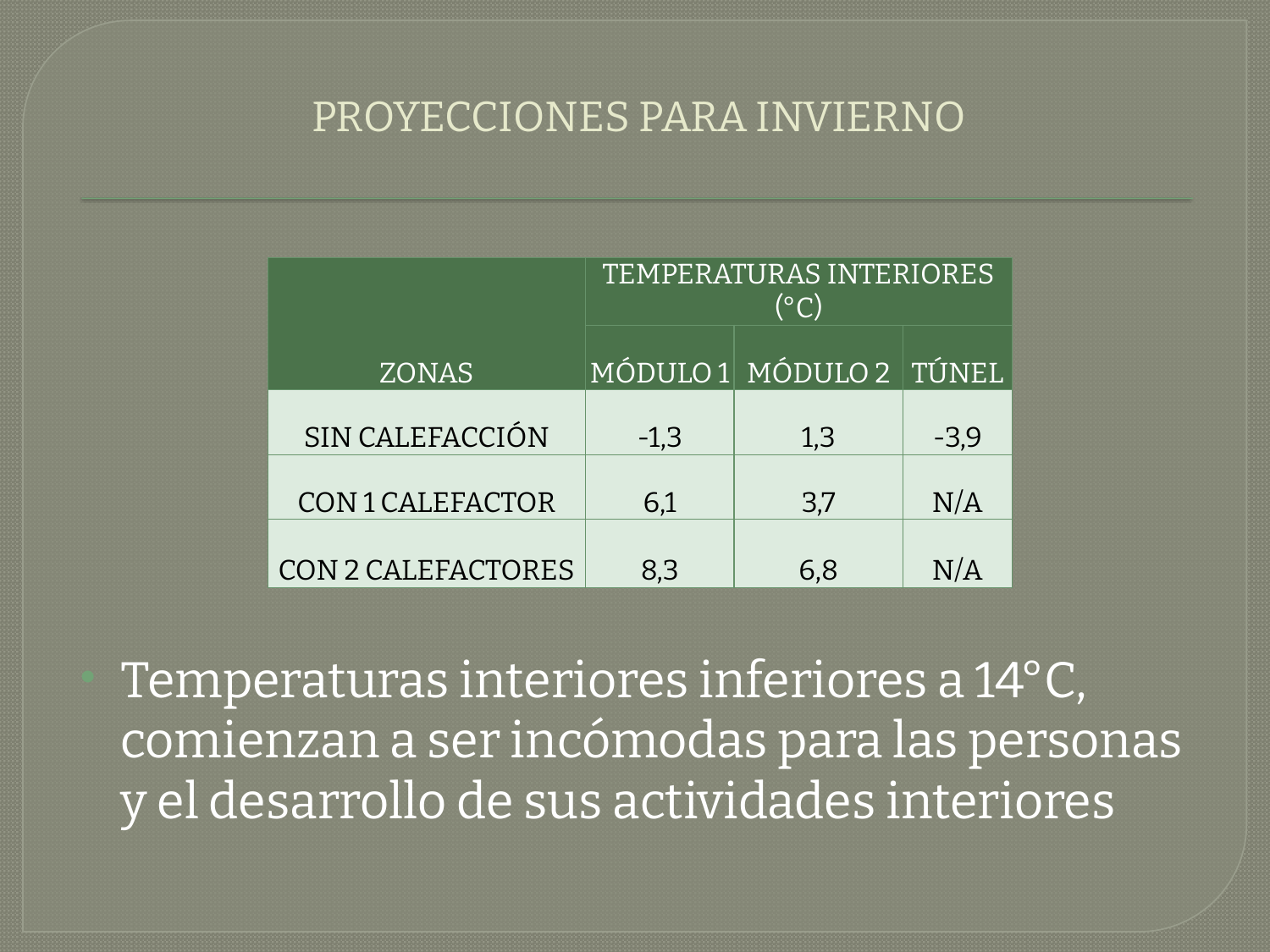

# PROYECCIONES PARA INVIERNO
| ZONAS | TEMPERATURAS INTERIORES (°C) |  |  |
| --- | --- | --- | --- |
|  | MÓDULO 1 | MÓDULO 2 | TÚNEL |
| SIN CALEFACCIÓN | -1,3 | 1,3 | -3,9 |
| CON 1 CALEFACTOR | 6,1 | 3,7 | N/A |
| CON 2 CALEFACTORES | 8,3 | 6,8 | N/A |
Temperaturas interiores inferiores a 14°C, comienzan a ser incómodas para las personas y el desarrollo de sus actividades interiores